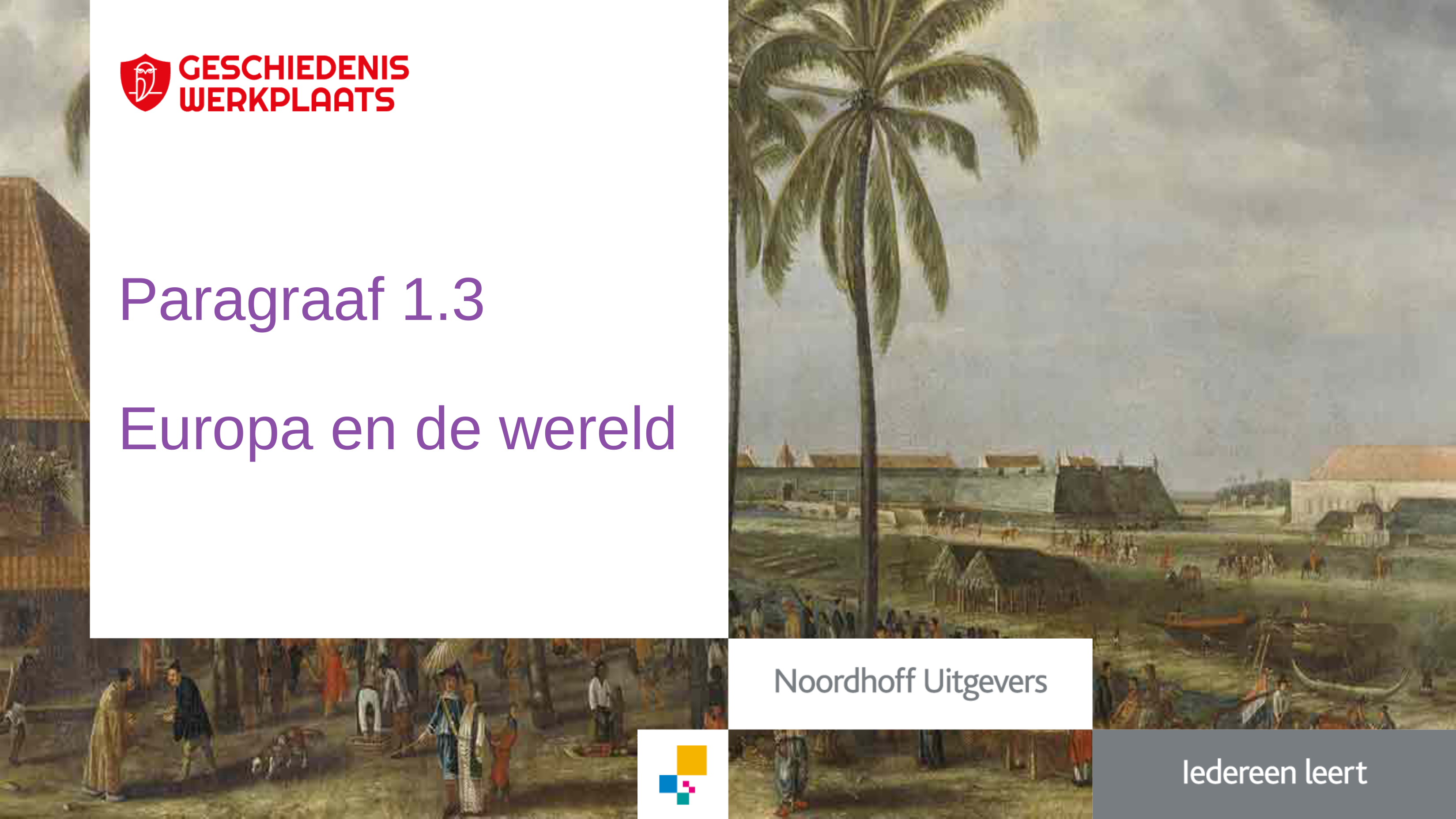

# Paragraaf 1.3 Europa en de wereld